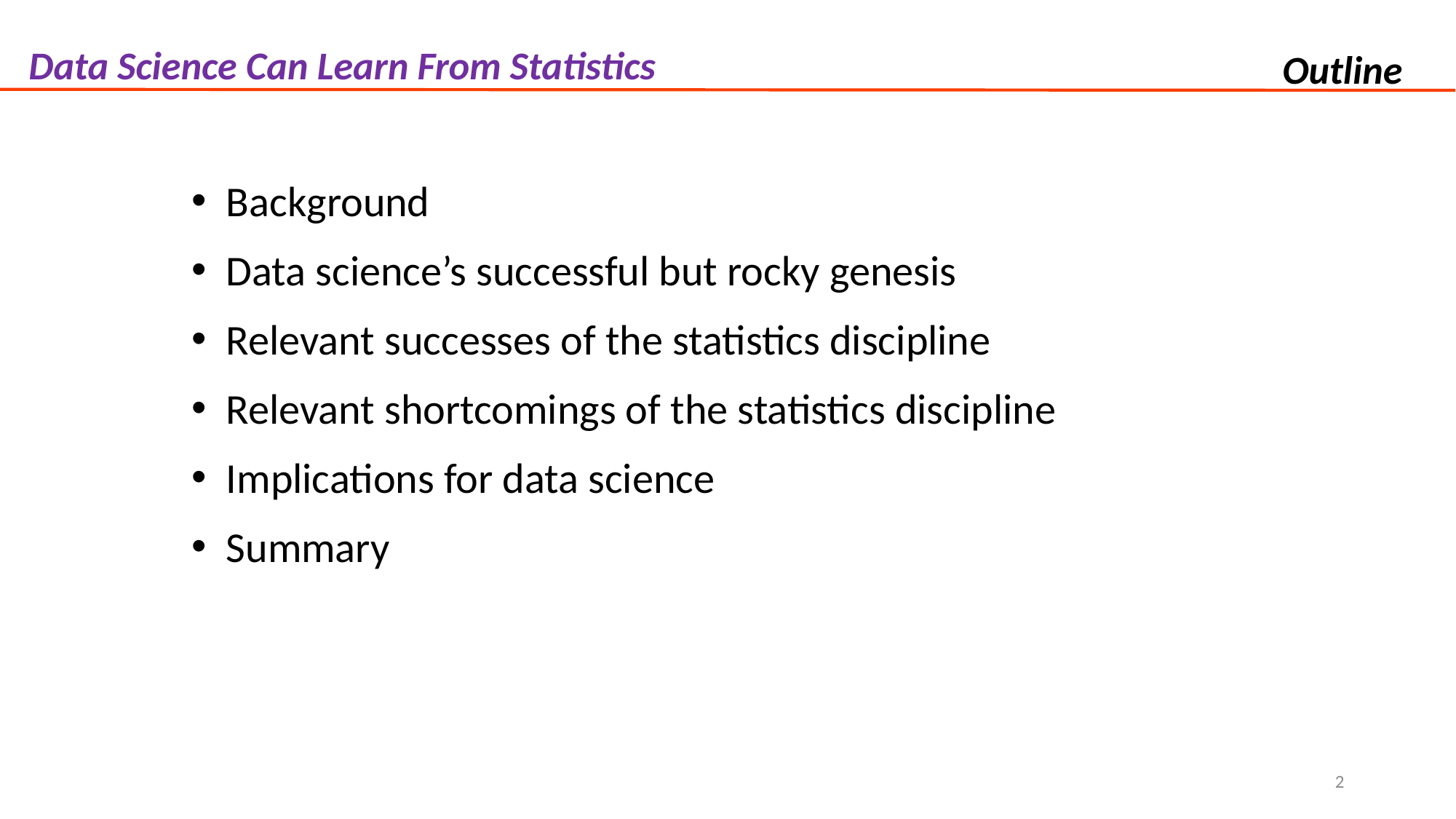

Data Science Can Learn From Statistics
Outline

Background
Data science’s successful but rocky genesis
Relevant successes of the statistics discipline
Relevant shortcomings of the statistics discipline
Implications for data science
Summary

2